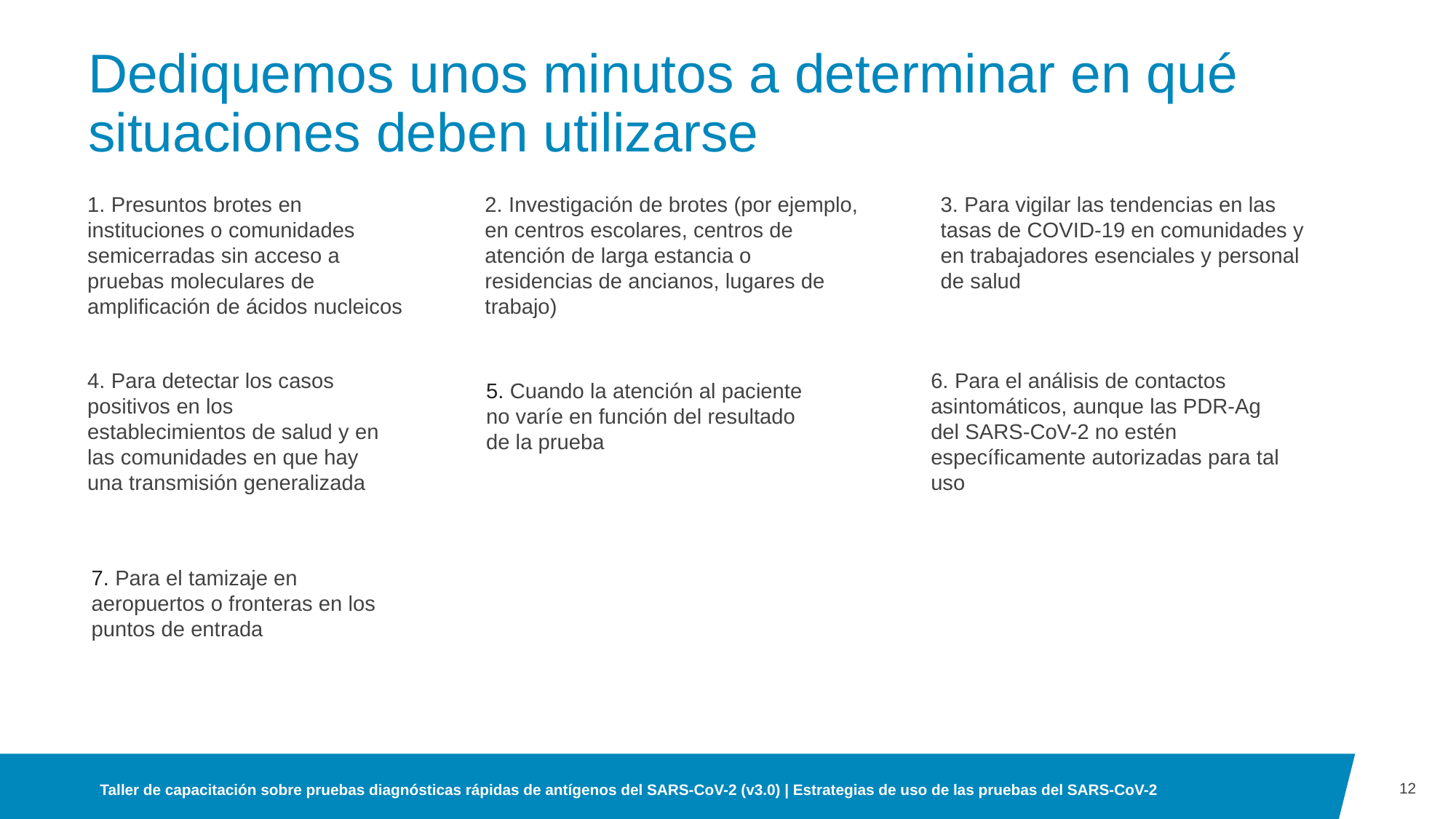

# Dediquemos unos minutos a determinar en qué situaciones deben utilizarse
1. Presuntos brotes en instituciones o comunidades semicerradas sin acceso a pruebas moleculares de amplificación de ácidos nucleicos
2. Investigación de brotes (por ejemplo, en centros escolares, centros de atención de larga estancia o residencias de ancianos, lugares de trabajo)
3. Para vigilar las tendencias en las tasas de COVID-19 en comunidades y en trabajadores esenciales y personal de salud

6. Para el análisis de contactos asintomáticos, aunque las PDR-Ag del SARS-CoV-2 no estén específicamente autorizadas para tal uso
4. Para detectar los casos positivos en los establecimientos de salud y en las comunidades en que hay una transmisión generalizada​
5. Cuando la atención al paciente no varíe en función del resultado de la prueba
7. Para el tamizaje en aeropuertos o fronteras en los puntos de entrada
12
Taller de capacitación sobre pruebas diagnósticas rápidas de antígenos del SARS-CoV-2 (v3.0) | Estrategias de uso de las pruebas del SARS-CoV-2